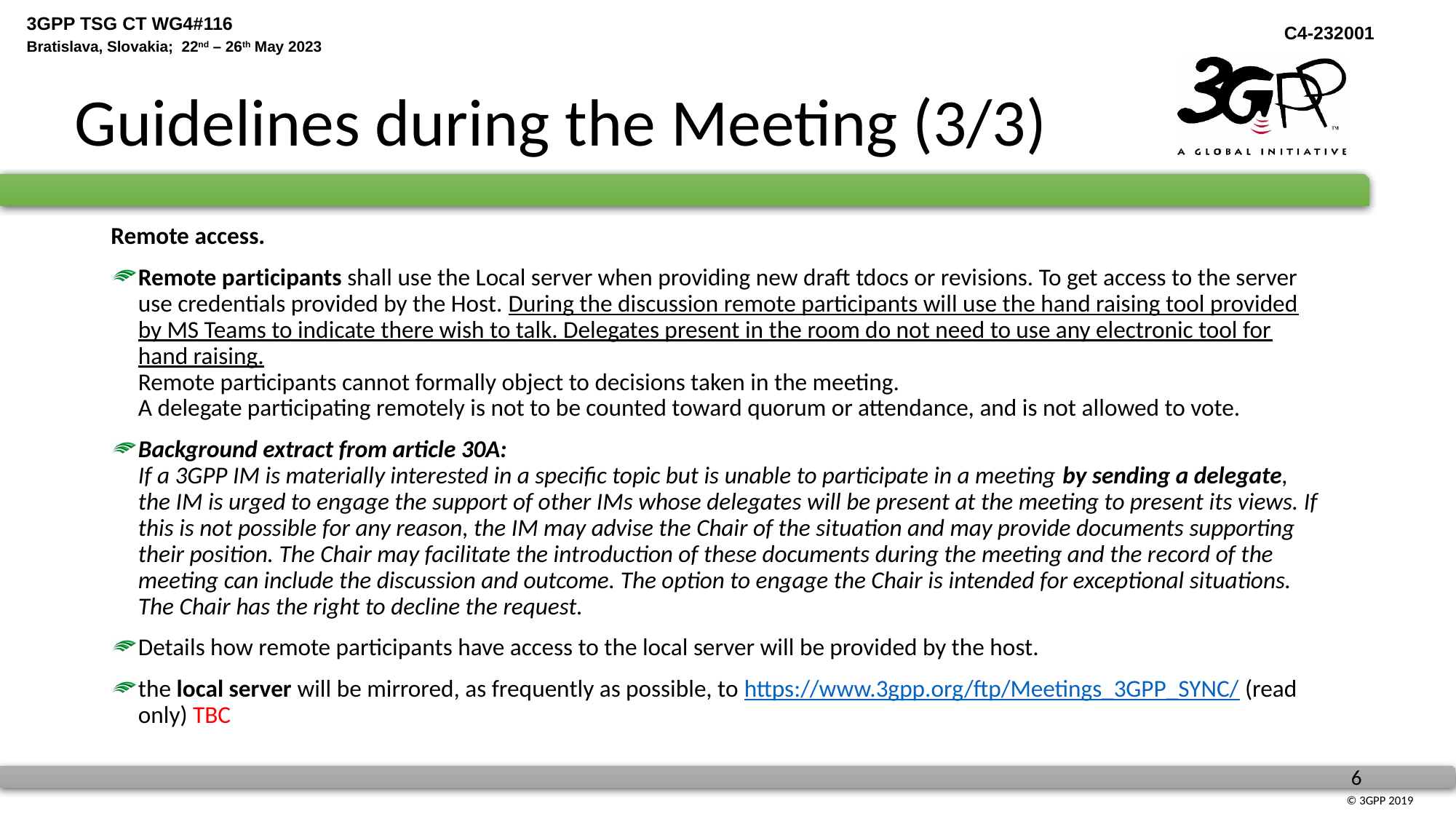

# Guidelines during the Meeting (3/3)
Remote access.
Remote participants shall use the Local server when providing new draft tdocs or revisions. To get access to the server use credentials provided by the Host. During the discussion remote participants will use the hand raising tool provided by MS Teams to indicate there wish to talk. Delegates present in the room do not need to use any electronic tool for hand raising.
Remote participants cannot formally object to decisions taken in the meeting.
A delegate participating remotely is not to be counted toward quorum or attendance, and is not allowed to vote.
Background extract from article 30A:
If a 3GPP IM is materially interested in a specific topic but is unable to participate in a meeting by sending a delegate, the IM is urged to engage the support of other IMs whose delegates will be present at the meeting to present its views. If this is not possible for any reason, the IM may advise the Chair of the situation and may provide documents supporting their position. The Chair may facilitate the introduction of these documents during the meeting and the record of the meeting can include the discussion and outcome. The option to engage the Chair is intended for exceptional situations. The Chair has the right to decline the request.
Details how remote participants have access to the local server will be provided by the host.
the local server will be mirrored, as frequently as possible, to https://www.3gpp.org/ftp/Meetings_3GPP_SYNC/ (read only) TBC